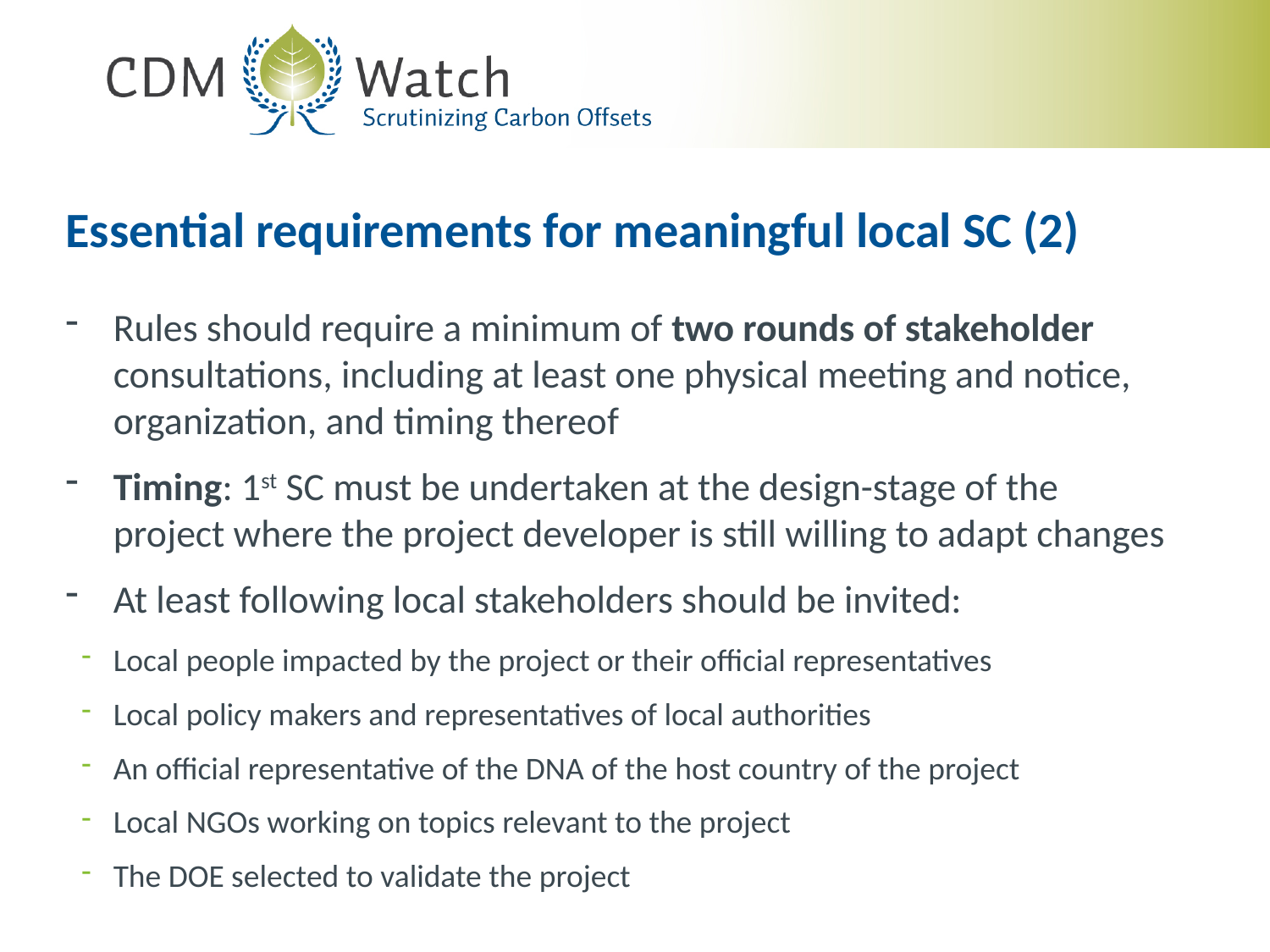

# Essential requirements for meaningful local SC (2)
Rules should require a minimum of two rounds of stakeholder consultations, including at least one physical meeting and notice, organization, and timing thereof
Timing: 1st SC must be undertaken at the design-stage of the project where the project developer is still willing to adapt changes
At least following local stakeholders should be invited:
Local people impacted by the project or their official representatives
Local policy makers and representatives of local authorities
An official representative of the DNA of the host country of the project
Local NGOs working on topics relevant to the project
The DOE selected to validate the project